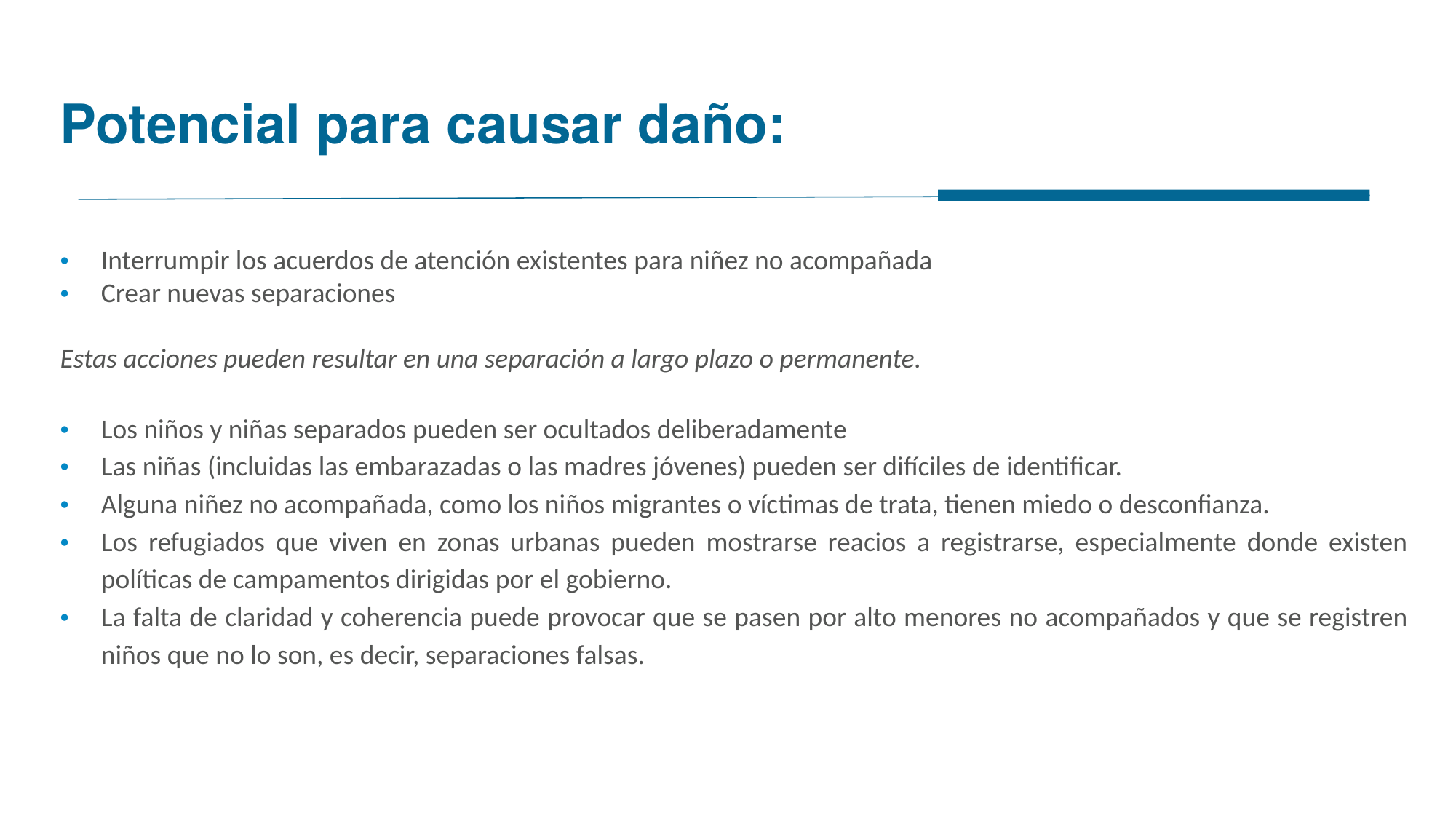

Potencial para causar daño:

Interrumpir los acuerdos de atención existentes para niñez no acompañada
Crear nuevas separaciones

Estas acciones pueden resultar en una separación a largo plazo o permanente.
Los niños y niñas separados pueden ser ocultados deliberadamente
Las niñas (incluidas las embarazadas o las madres jóvenes) pueden ser difíciles de identificar.
Alguna niñez no acompañada, como los niños migrantes o víctimas de trata, tienen miedo o desconfianza.
Los refugiados que viven en zonas urbanas pueden mostrarse reacios a registrarse, especialmente donde existen políticas de campamentos dirigidas por el gobierno.
La falta de claridad y coherencia puede provocar que se pasen por alto menores no acompañados y que se registren niños que no lo son, es decir, separaciones falsas.